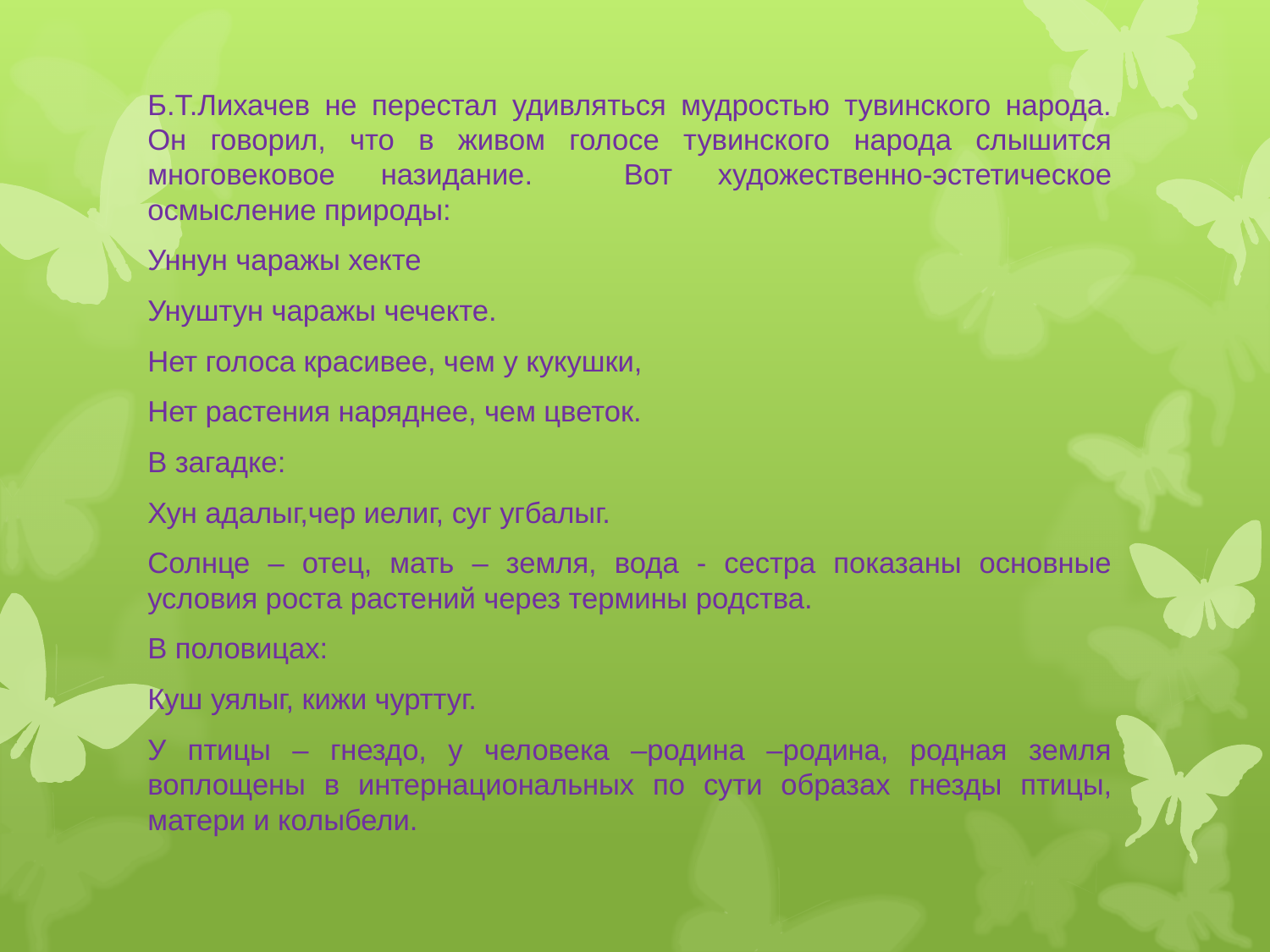

Б.Т.Лихачев не перестал удивляться мудростью тувинского народа. Он говорил, что в живом голосе тувинского народа слышится многовековое назидание.  Вот художественно-эстетическое осмысление природы:
Уннун чаражы хекте
Унуштун чаражы чечекте.
Нет голоса красивее, чем у кукушки,
Нет растения наряднее, чем цветок.
В загадке:
Хун адалыг,чер иелиг, суг угбалыг.
Солнце – отец, мать – земля, вода - сестра показаны основные условия роста растений через термины родства.
В половицах:
Куш уялыг, кижи чурттуг.
У птицы – гнездо, у человека –родина –родина, родная земля воплощены в интернациональных по сути образах гнезды птицы, матери и колыбели.